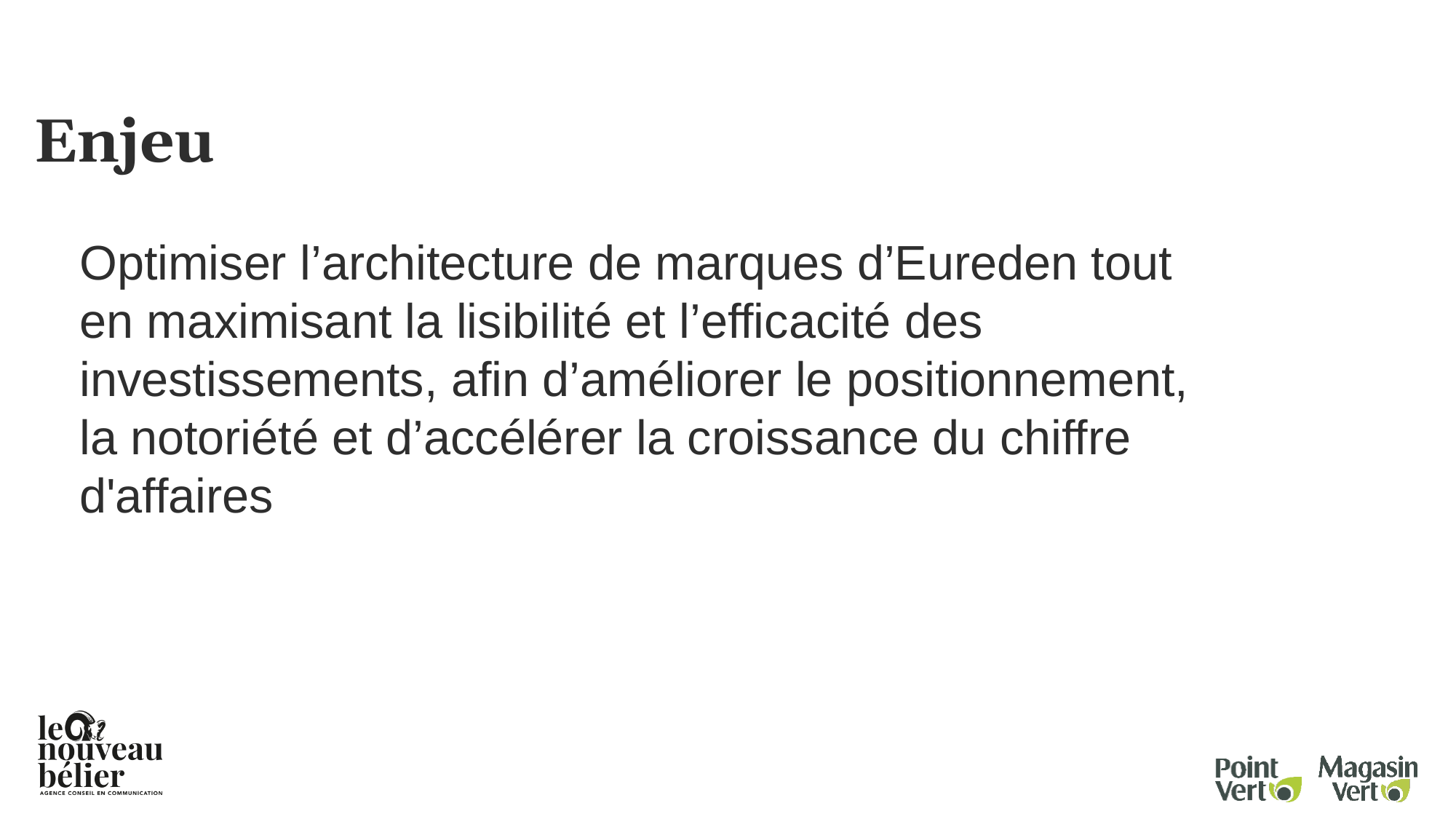

Enjeu
Optimiser l’architecture de marques d’Eureden tout en maximisant la lisibilité et l’efficacité des investissements, afin d’améliorer le positionnement, la notoriété et d’accélérer la croissance du chiffre d'affaires